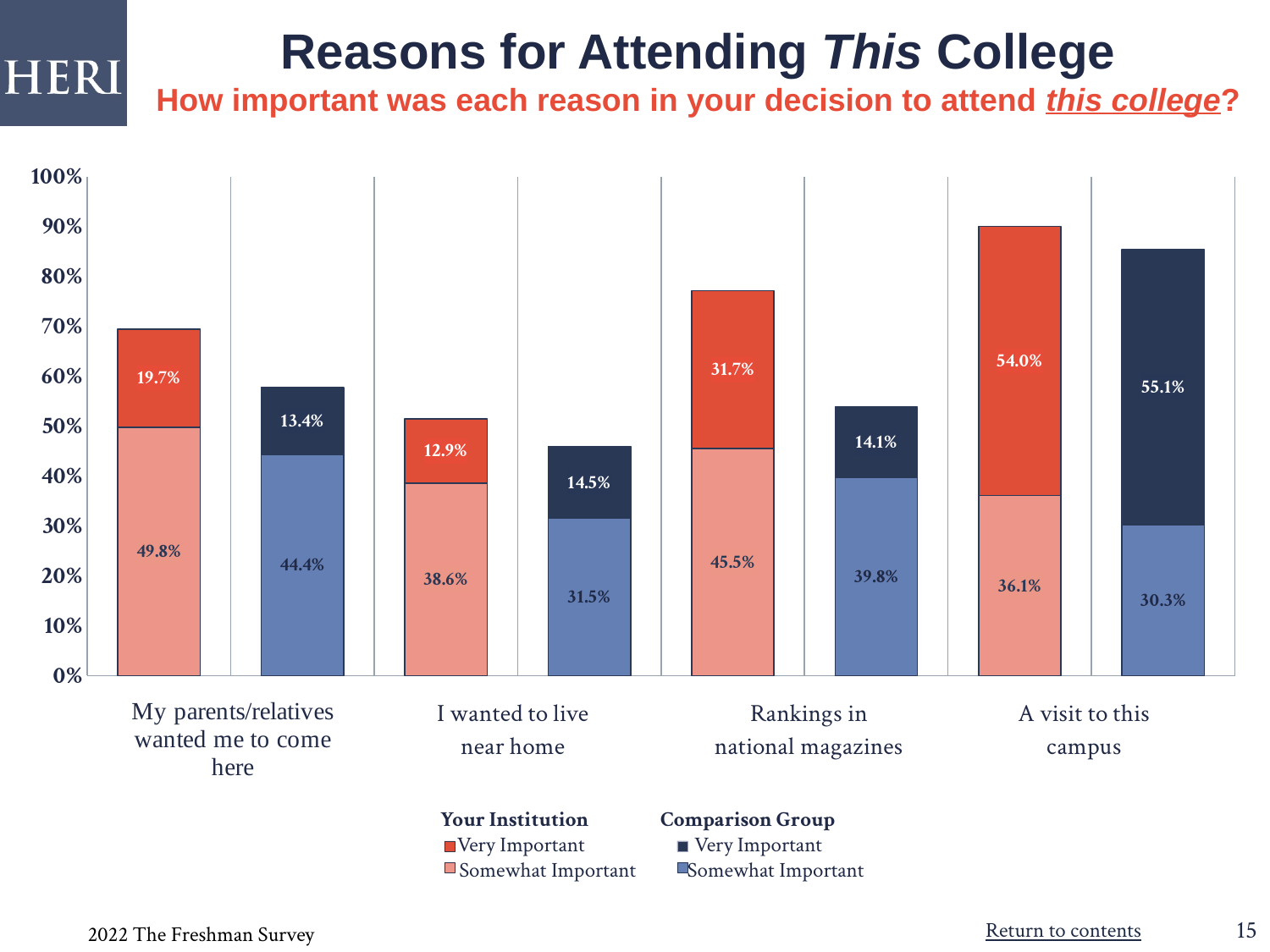

# Reasons for Attending This College How important was each reason in your decision to attend this college?

### Chart

| Category | Somewhat Important | Very Important |
|---|---|---|
| Your Institution | 0.498 | 0.197 |
| Comparison Group | 0.444 | 0.134 |
| Your Institution | 0.386 | 0.129 |
| Comparison Group | 0.315 | 0.145 |
| Your Institution | 0.455 | 0.317 |
| Comparison Group | 0.398 | 0.141 |
| Your Institution | 0.361 | 0.54 |
| Comparison Group | 0.303 | 0.551 |
 Your Institution                 Comparison Group
     Very Important       	 Very Important
     Somewhat Important           Somewhat Important

2022 The Freshman Survey
Return to contents
15